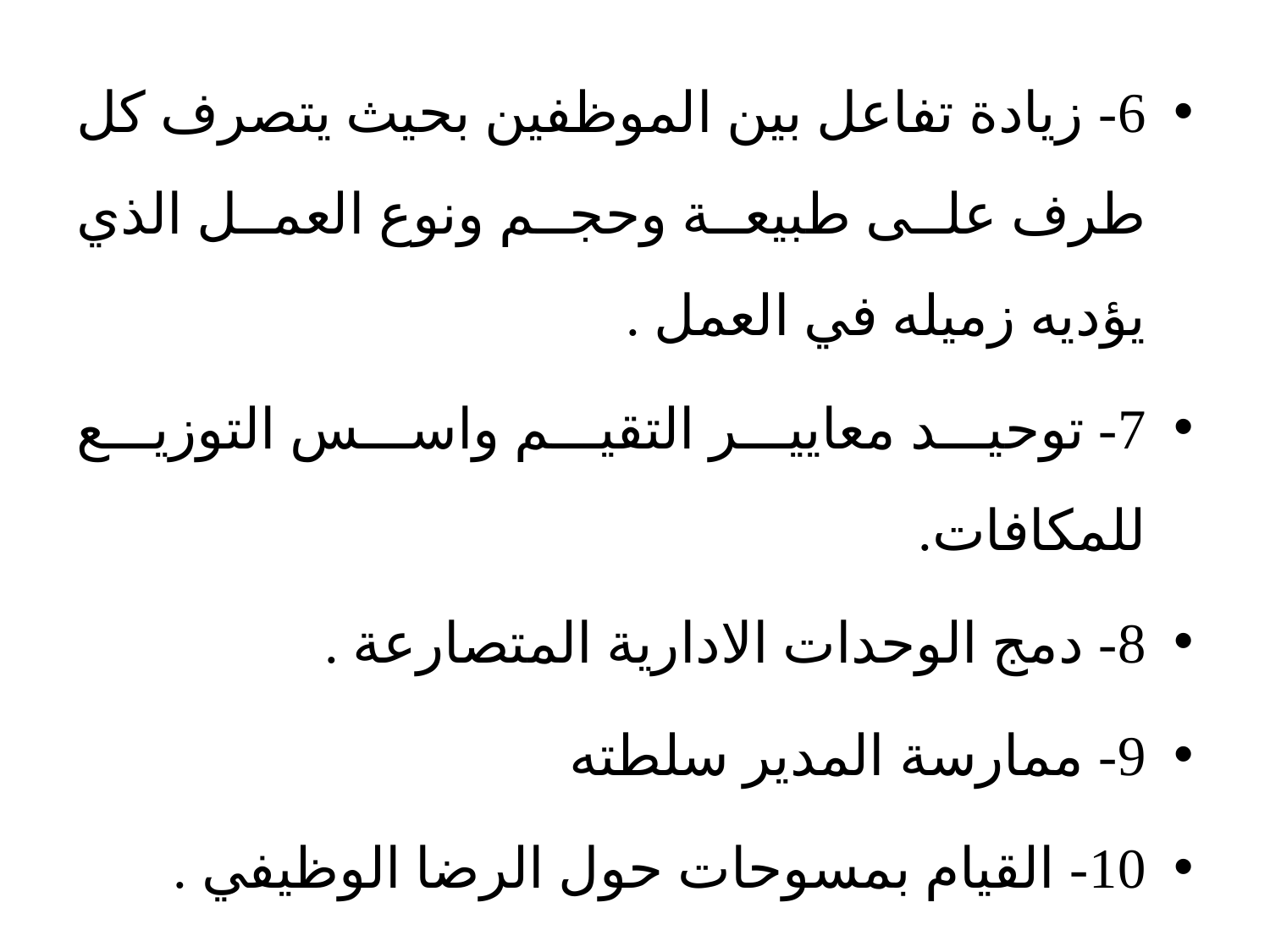

6- زيادة تفاعل بين الموظفين بحيث يتصرف كل طرف على طبيعة وحجم ونوع العمل الذي يؤديه زميله في العمل .
7- توحيد معايير التقيم واسس التوزيع للمكافات.
8- دمج الوحدات الادارية المتصارعة .
9- ممارسة المدير سلطته
10- القيام بمسوحات حول الرضا الوظيفي .
11- ايجاد الية ثابتة للتعامل مع الصراع.